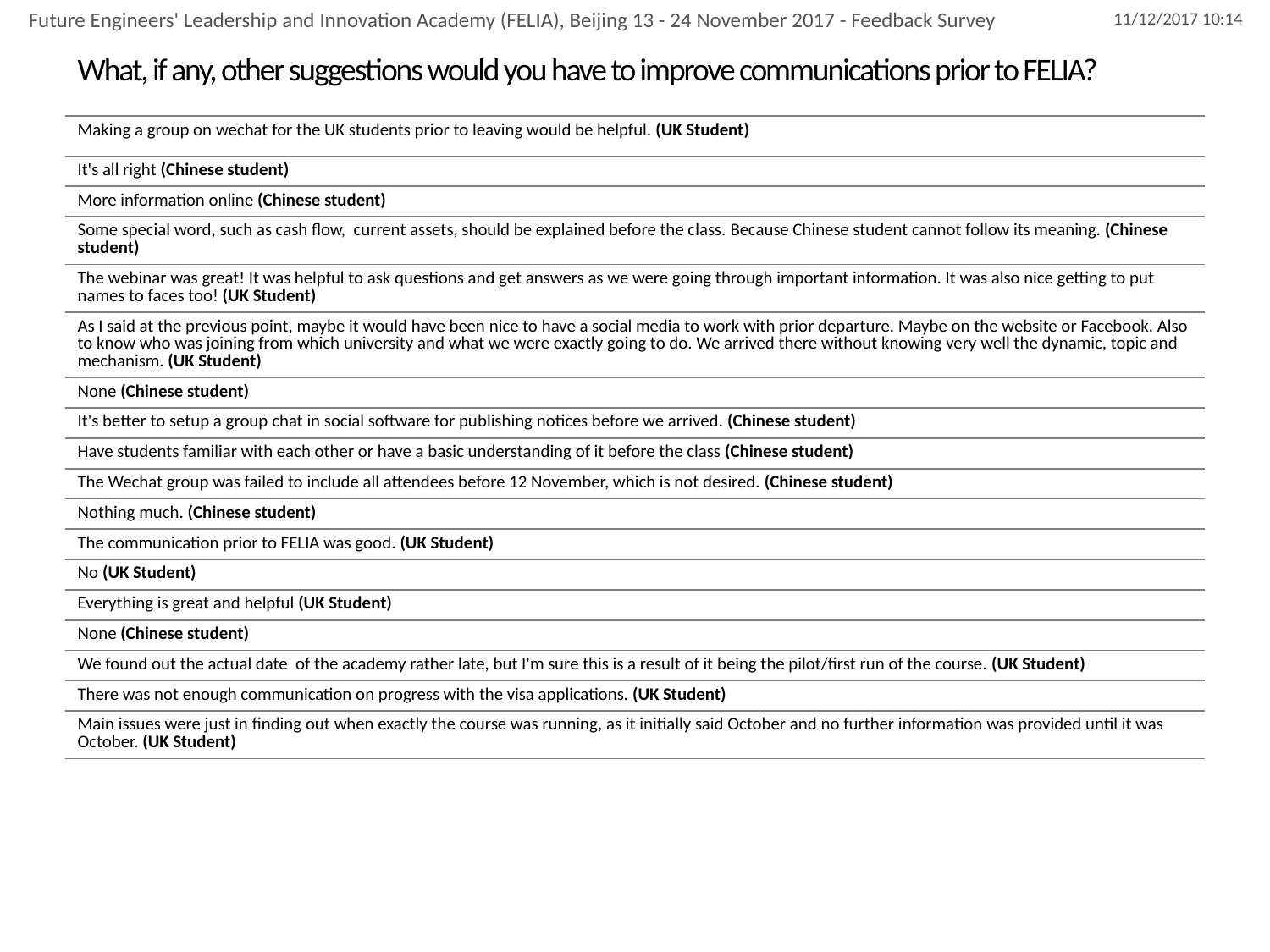

Future Engineers' Leadership and Innovation Academy (FELIA), Beijing 13 - 24 November 2017 - Feedback Survey
# What, if any, other suggestions would you have to improve communications prior to FELIA?
| Making a group on wechat for the UK students prior to leaving would be helpful. (UK Student) |
| --- |
| It's all right (Chinese student) |
| More information online (Chinese student) |
| Some special word, such as cash flow, current assets, should be explained before the class. Because Chinese student cannot follow its meaning. (Chinese student) |
| The webinar was great! It was helpful to ask questions and get answers as we were going through important information. It was also nice getting to put names to faces too! (UK Student) |
| As I said at the previous point, maybe it would have been nice to have a social media to work with prior departure. Maybe on the website or Facebook. Also to know who was joining from which university and what we were exactly going to do. We arrived there without knowing very well the dynamic, topic and mechanism. (UK Student) |
| None (Chinese student) |
| It's better to setup a group chat in social software for publishing notices before we arrived. (Chinese student) |
| Have students familiar with each other or have a basic understanding of it before the class (Chinese student) |
| The Wechat group was failed to include all attendees before 12 November, which is not desired. (Chinese student) |
| Nothing much. (Chinese student) |
| The communication prior to FELIA was good. (UK Student) |
| No (UK Student) |
| Everything is great and helpful (UK Student) |
| None (Chinese student) |
| We found out the actual date of the academy rather late, but I'm sure this is a result of it being the pilot/first run of the course. (UK Student) |
| There was not enough communication on progress with the visa applications. (UK Student) |
| Main issues were just in finding out when exactly the course was running, as it initially said October and no further information was provided until it was October. (UK Student) |